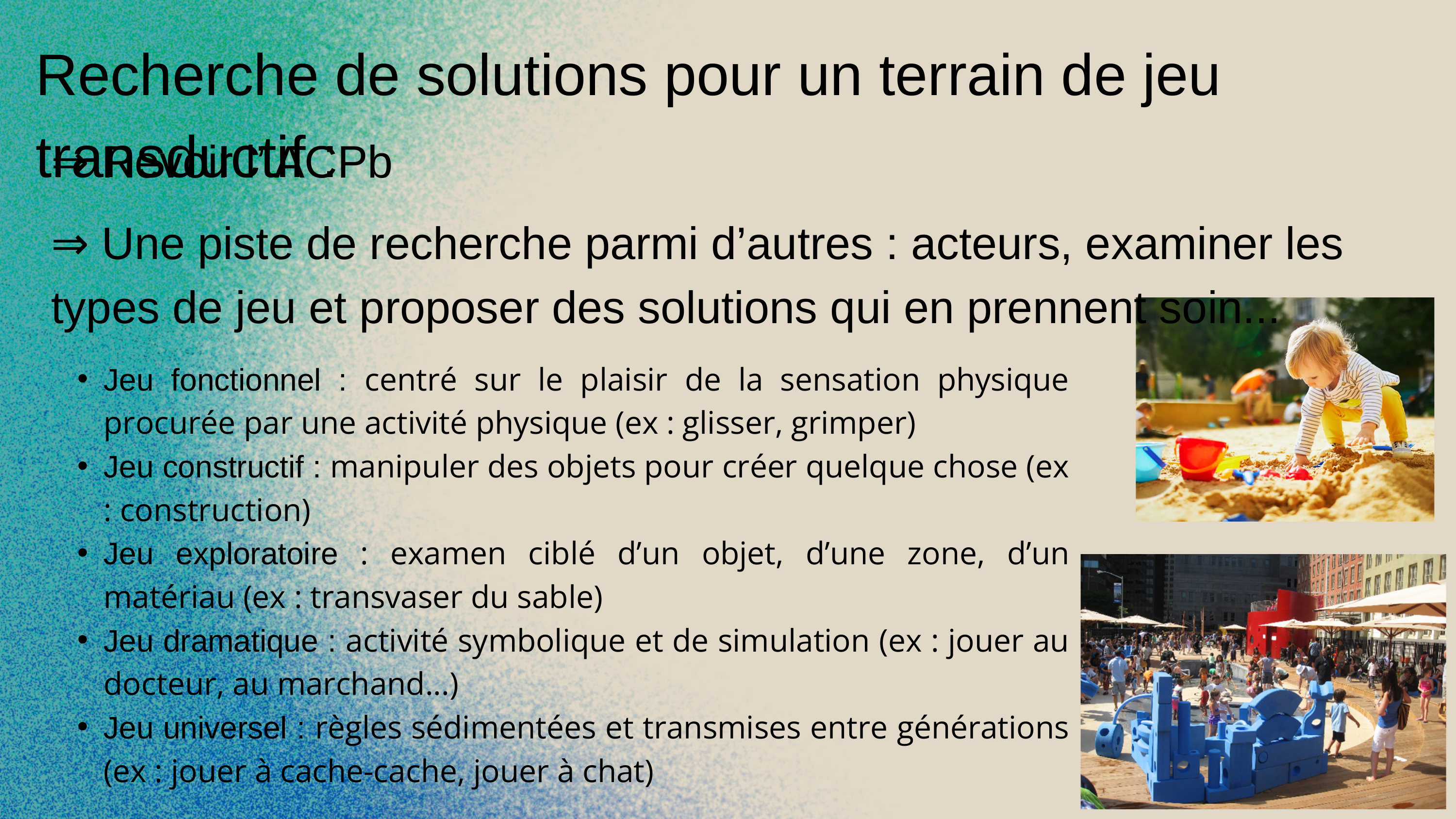

Recherche de solutions pour un terrain de jeu transductif :
⇒ Revoir l’ ACPb
⇒ Une piste de recherche parmi d’autres : acteurs, examiner les types de jeu et proposer des solutions qui en prennent soin...

Jeu fonctionnel : centré sur le plaisir de la sensation physique procurée par une activité physique (ex : glisser, grimper)
Jeu constructif : manipuler des objets pour créer quelque chose (ex : construction)
Jeu exploratoire : examen ciblé d’un objet, d’une zone, d’un matériau (ex : transvaser du sable)
Jeu dramatique : activité symbolique et de simulation (ex : jouer au docteur, au marchand...)
Jeu universel : règles sédimentées et transmises entre générations (ex : jouer à cache-cache, jouer à chat)